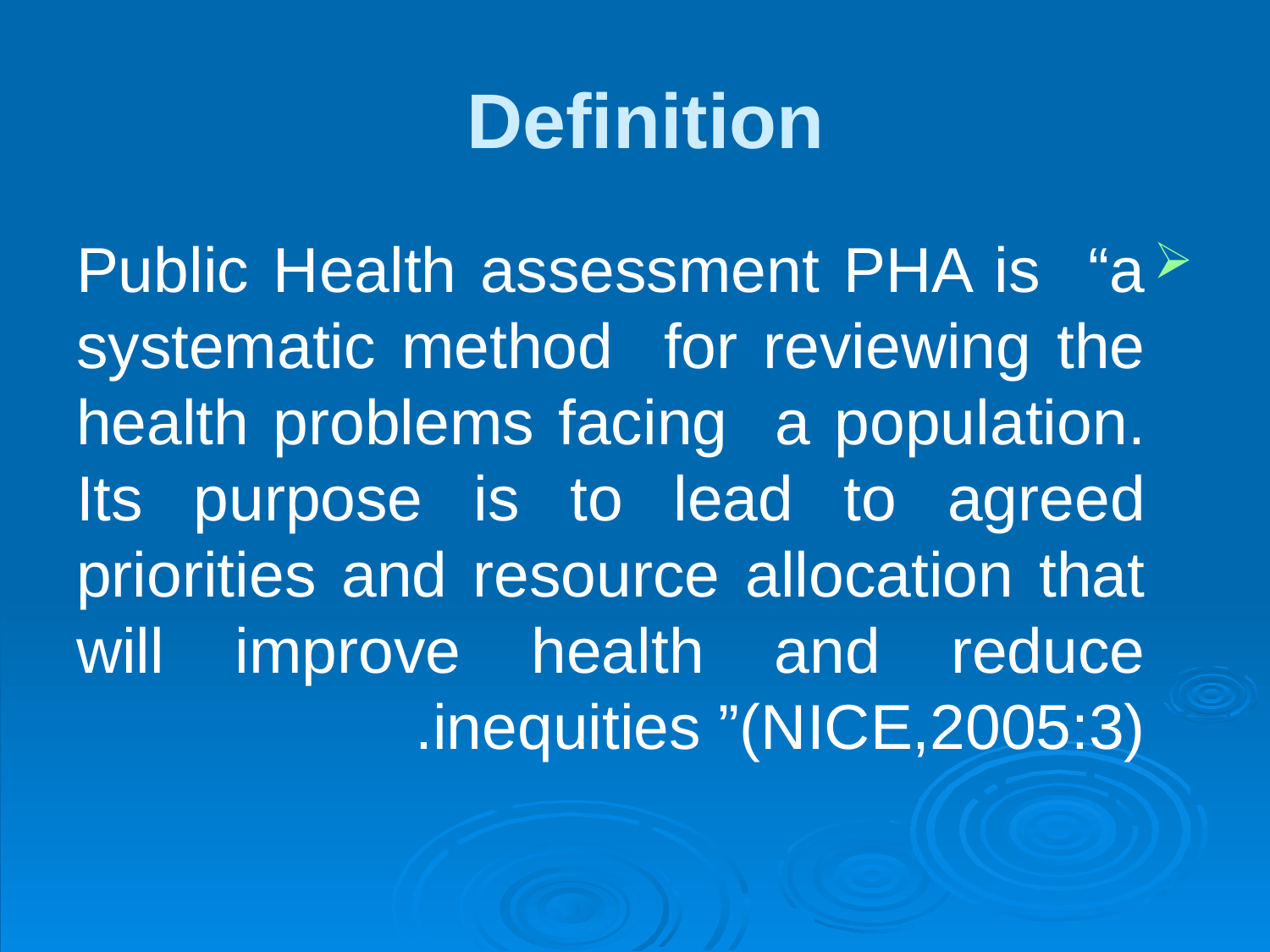

# Definition
Public Health assessment PHA is  “a systematic method  for reviewing the health problems facing  a population. Its purpose is to lead to agreed priorities and resource allocation that will improve health and reduce inequities ”(NICE,2005:3).